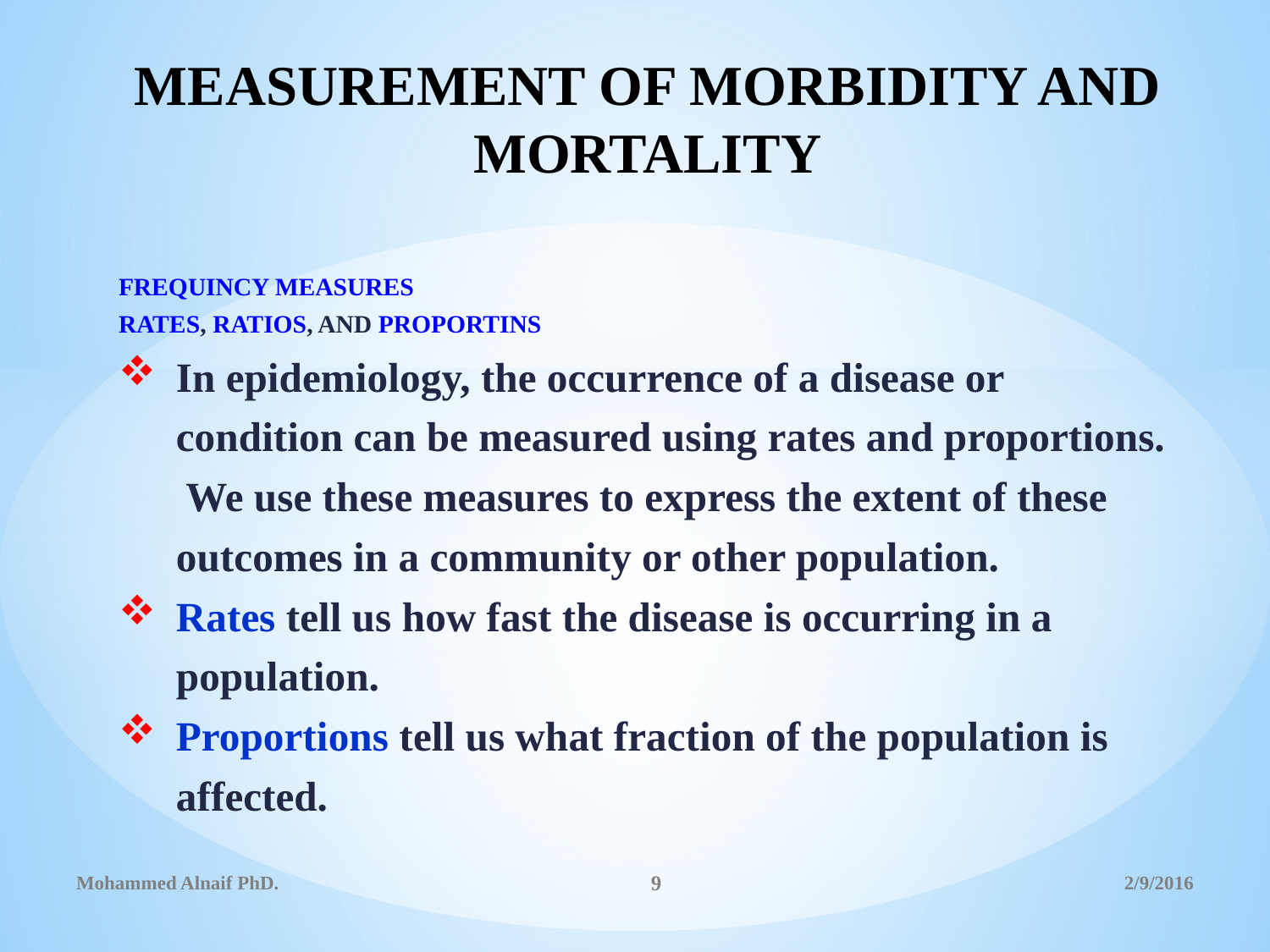

# MEASUREMENT OF MORBIDITY AND MORTALITY
FREQUINCY MEASURES
RATES, RATIOS, AND PROPORTINS
In epidemiology, the occurrence of a disease or condition can be measured using rates and proportions.  We use these measures to express the extent of these outcomes in a community or other population.
Rates tell us how fast the disease is occurring in a population.
Proportions tell us what fraction of the population is affected.
Mohammed Alnaif PhD.
9
2/9/2016